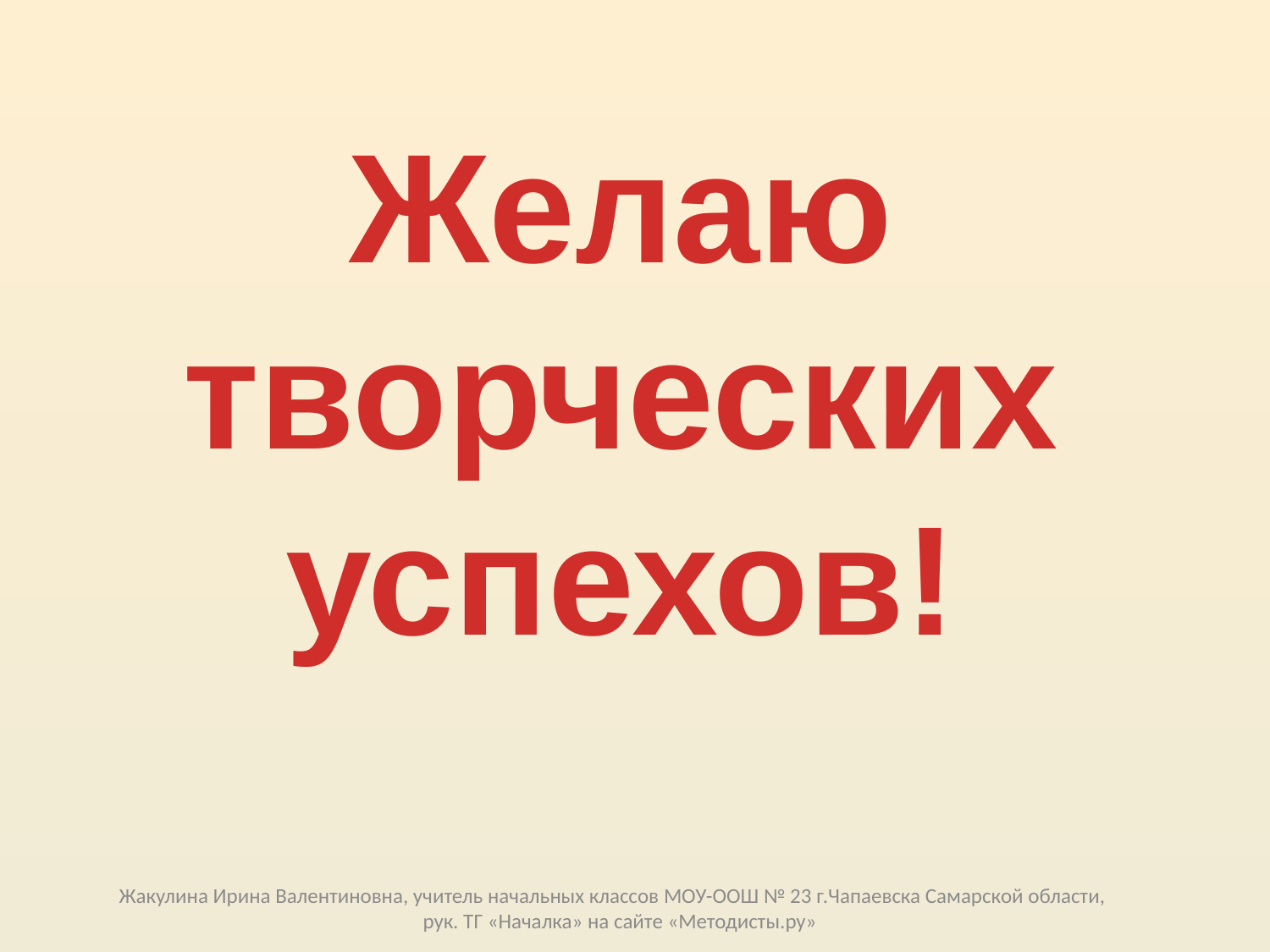

# Желаю творческих успехов!
Жакулина Ирина Валентиновна, учитель начальных классов МОУ-ООШ № 23 г.Чапаевска Самарской области,
рук. ТГ «Началка» на сайте «Методисты.ру»